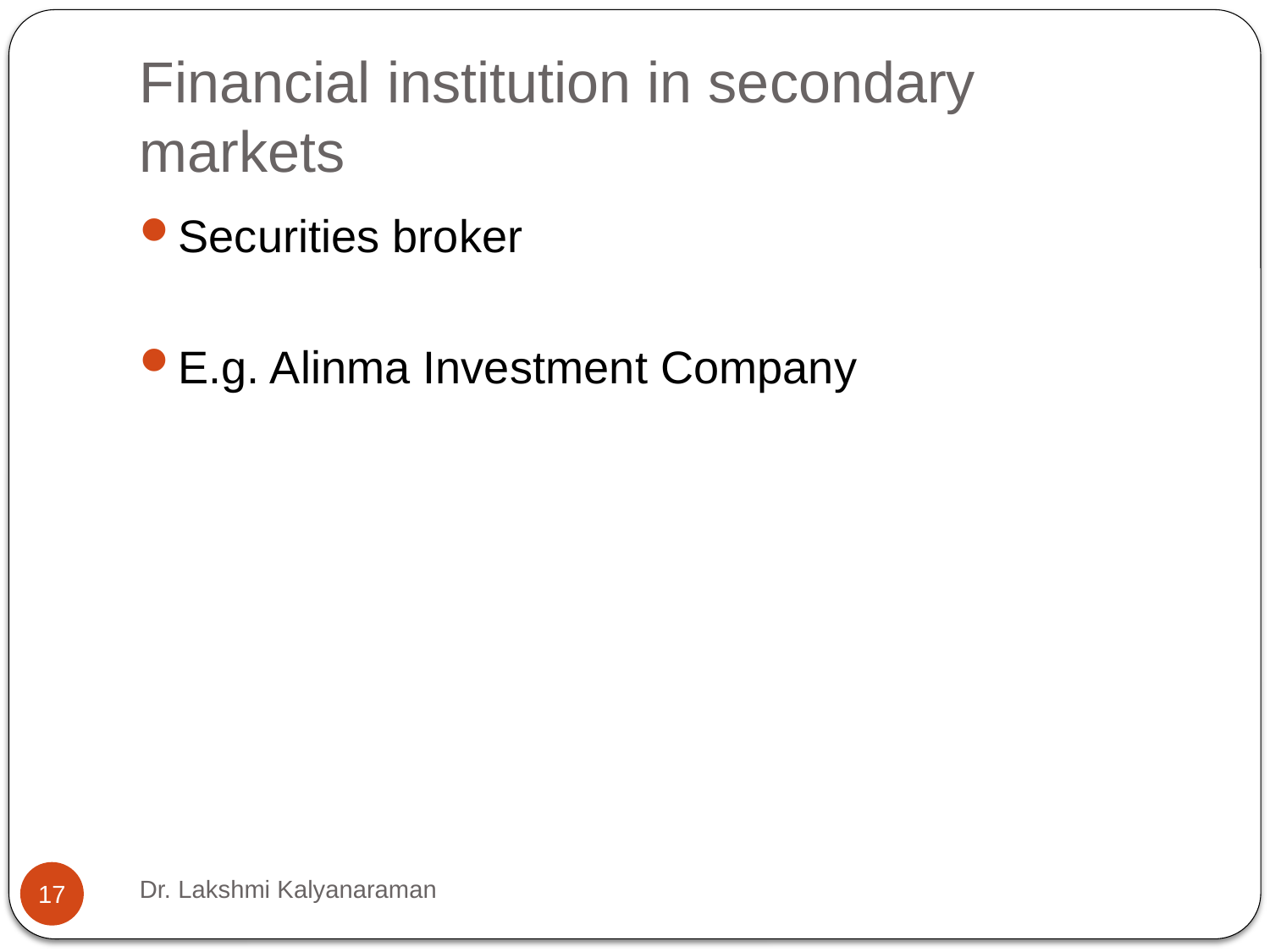

# Financial institution in secondary markets
Securities broker

E.g. Alinma Investment Company
Dr. Lakshmi Kalyanaraman
17